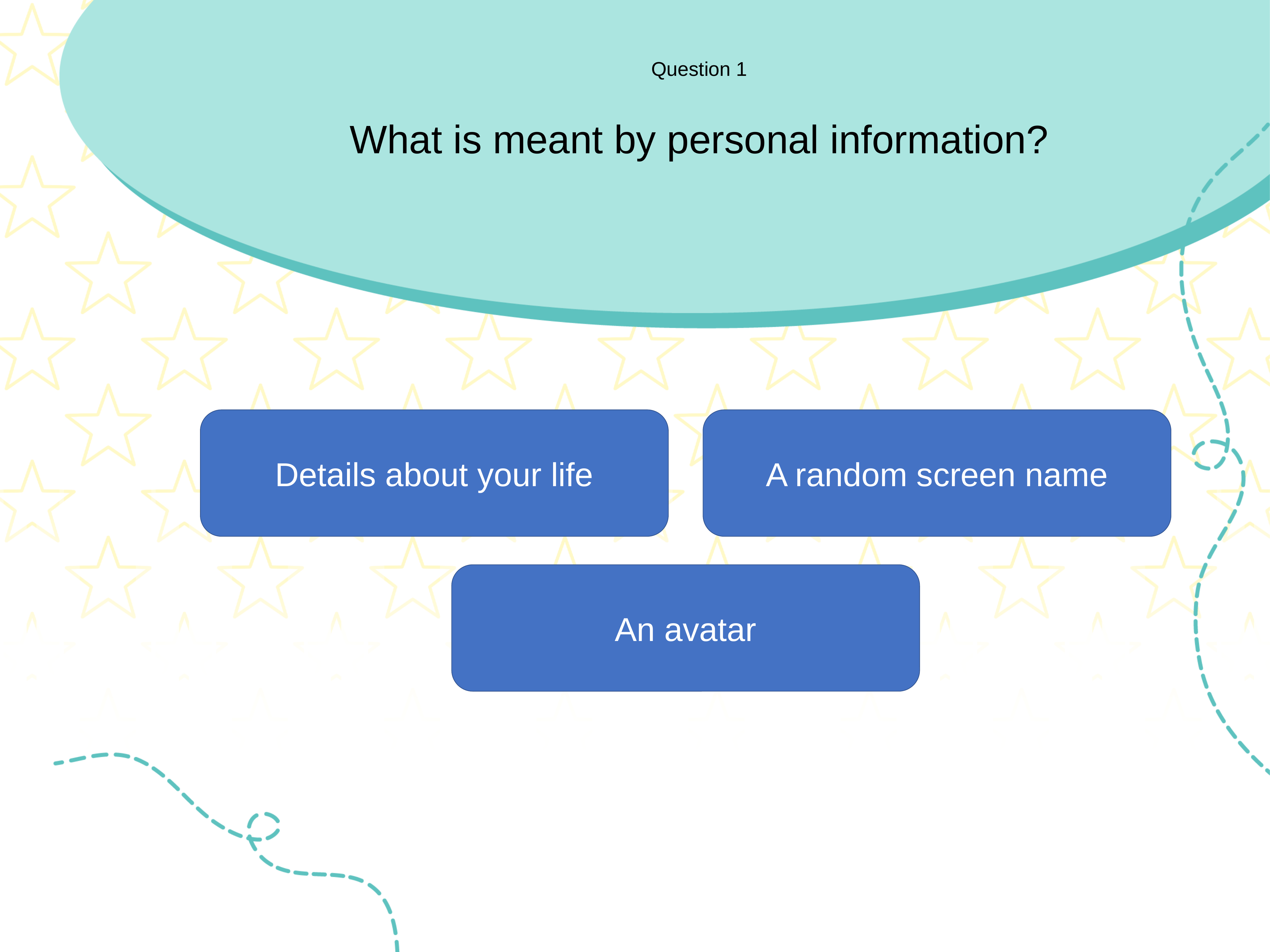

Question 1
What is meant by personal information?
Details about your life
A random screen name
An avatar